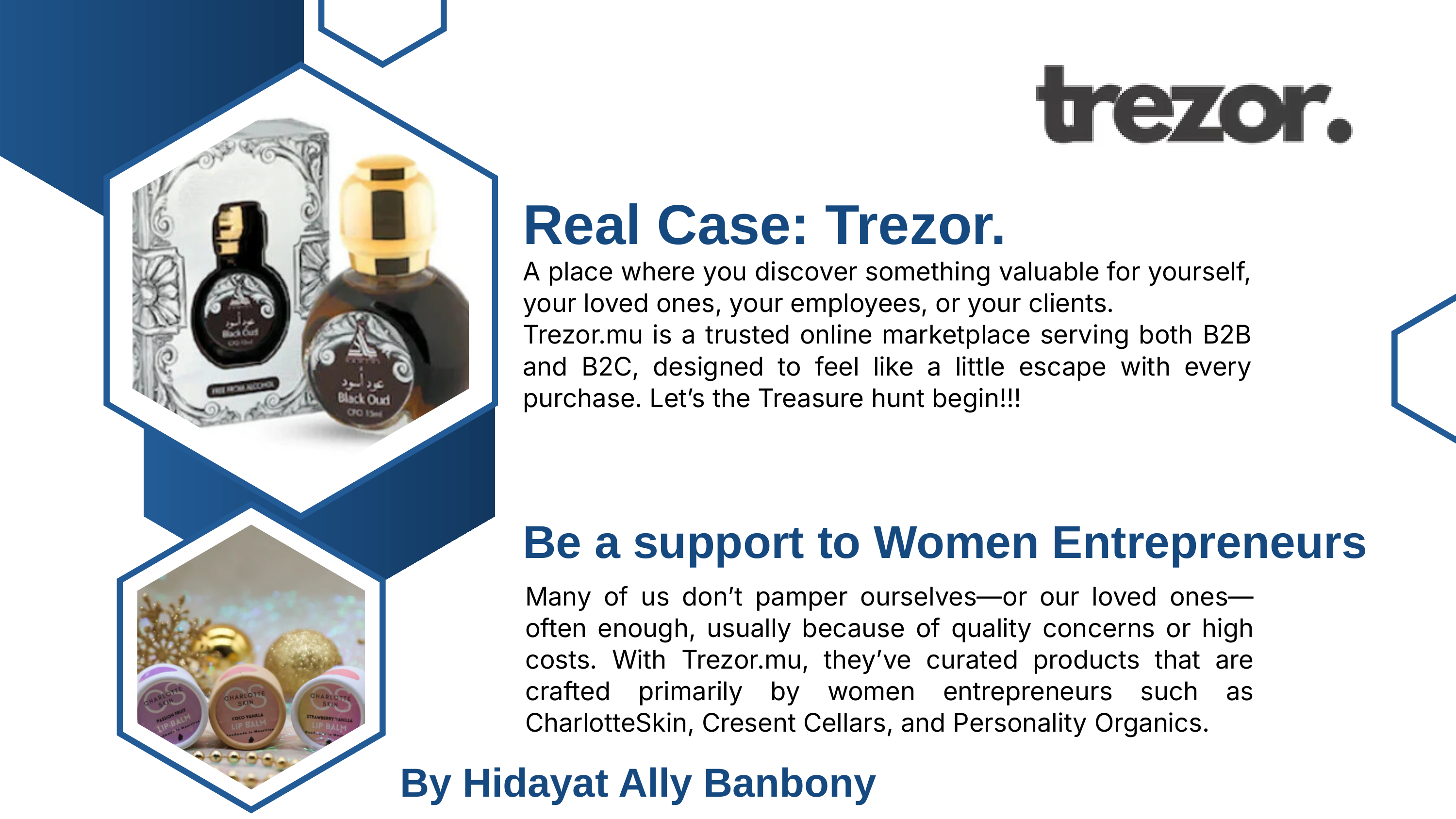

Real Case: Trezor.

A place where you discover something valuable for yourself, your loved ones, your employees, or your clients.
Trezor.mu is a trusted online marketplace serving both B2B and B2C, designed to feel like a little escape with every purchase. Let’s the Treasure hunt begin!!!

Be a support to Women Entrepreneurs
Many of us don’t pamper ourselves—or our loved ones—often enough, usually because of quality concerns or high costs. With Trezor.mu, they’ve curated products that are crafted primarily by women entrepreneurs such as CharlotteSkin, Cresent Cellars, and Personality Organics.
By Hidayat Ally Banbony